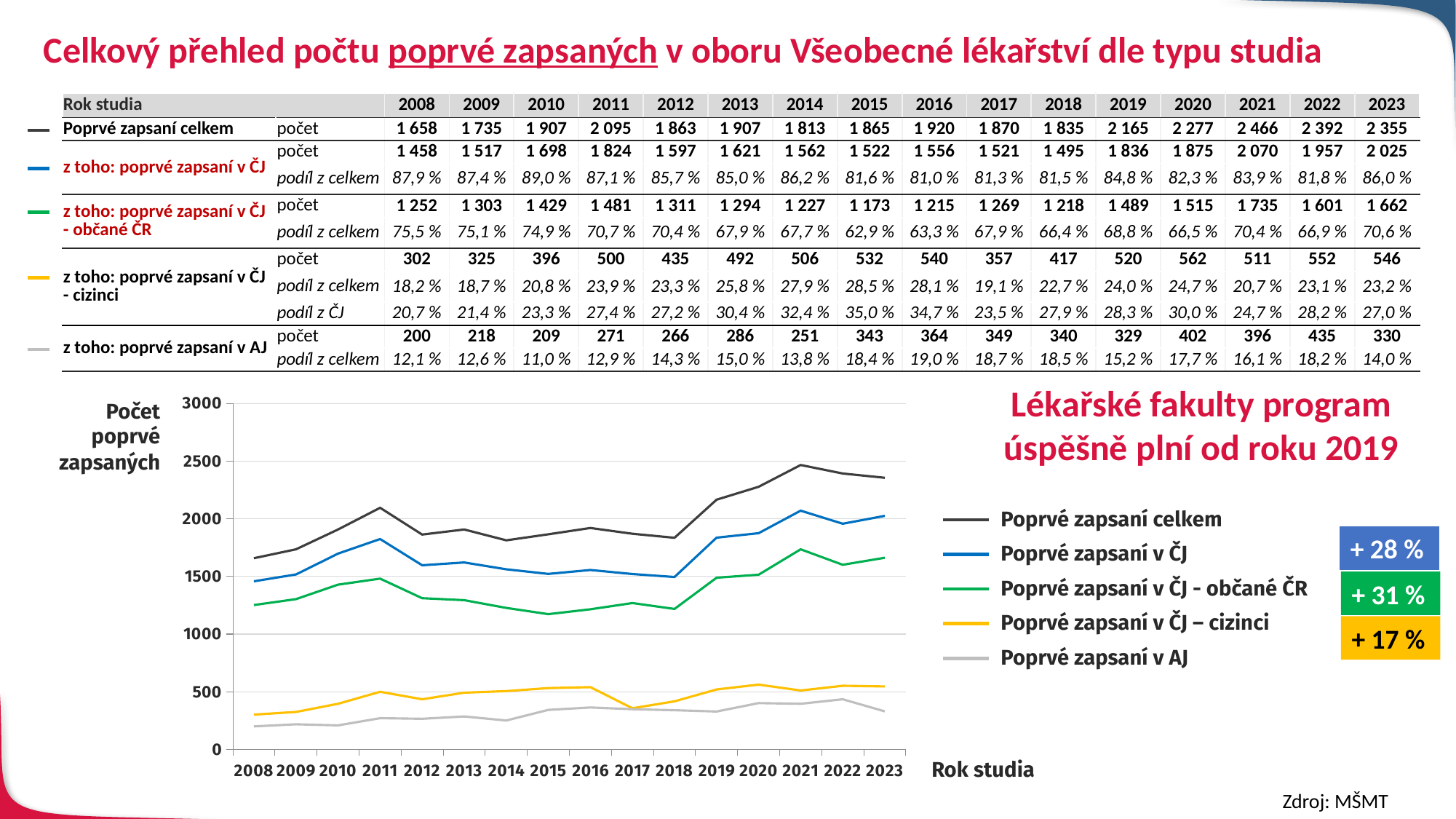

# Celkový přehled počtu poprvé zapsaných v oboru Všeobecné lékařství dle typu studia
| Rok studia |  | 2008 | 2009 | 2010 | 2011 | 2012 | 2013 | 2014 | 2015 | 2016 | 2017 | 2018 | 2019 | 2020 | 2021 | 2022 | 2023 |
| --- | --- | --- | --- | --- | --- | --- | --- | --- | --- | --- | --- | --- | --- | --- | --- | --- | --- |
| Poprvé zapsaní celkem | počet | 1 658 | 1 735 | 1 907 | 2 095 | 1 863 | 1 907 | 1 813 | 1 865 | 1 920 | 1 870 | 1 835 | 2 165 | 2 277 | 2 466 | 2 392 | 2 355 |
| z toho: poprvé zapsaní v ČJ | počet | 1 458 | 1 517 | 1 698 | 1 824 | 1 597 | 1 621 | 1 562 | 1 522 | 1 556 | 1 521 | 1 495 | 1 836 | 1 875 | 2 070 | 1 957 | 2 025 |
|  | podíl z celkem | 87,9 % | 87,4 % | 89,0 % | 87,1 % | 85,7 % | 85,0 % | 86,2 % | 81,6 % | 81,0 % | 81,3 % | 81,5 % | 84,8 % | 82,3 % | 83,9 % | 81,8 % | 86,0 % |
| z toho: poprvé zapsaní v ČJ - občané ČR | počet | 1 252 | 1 303 | 1 429 | 1 481 | 1 311 | 1 294 | 1 227 | 1 173 | 1 215 | 1 269 | 1 218 | 1 489 | 1 515 | 1 735 | 1 601 | 1 662 |
|  | podíl z celkem | 75,5 % | 75,1 % | 74,9 % | 70,7 % | 70,4 % | 67,9 % | 67,7 % | 62,9 % | 63,3 % | 67,9 % | 66,4 % | 68,8 % | 66,5 % | 70,4 % | 66,9 % | 70,6 % |
| z toho: poprvé zapsaní v ČJ - cizinci | počet | 302 | 325 | 396 | 500 | 435 | 492 | 506 | 532 | 540 | 357 | 417 | 520 | 562 | 511 | 552 | 546 |
|  | podíl z celkem | 18,2 % | 18,7 % | 20,8 % | 23,9 % | 23,3 % | 25,8 % | 27,9 % | 28,5 % | 28,1 % | 19,1 % | 22,7 % | 24,0 % | 24,7 % | 20,7 % | 23,1 % | 23,2 % |
|  | podíl z ČJ | 20,7 % | 21,4 % | 23,3 % | 27,4 % | 27,2 % | 30,4 % | 32,4 % | 35,0 % | 34,7 % | 23,5 % | 27,9 % | 28,3 % | 30,0 % | 24,7 % | 28,2 % | 27,0 % |
| z toho: poprvé zapsaní v AJ | počet | 200 | 218 | 209 | 271 | 266 | 286 | 251 | 343 | 364 | 349 | 340 | 329 | 402 | 396 | 435 | 330 |
|  | podíl z celkem | 12,1 % | 12,6 % | 11,0 % | 12,9 % | 14,3 % | 15,0 % | 13,8 % | 18,4 % | 19,0 % | 18,7 % | 18,5 % | 15,2 % | 17,7 % | 16,1 % | 18,2 % | 14,0 % |
Lékařské fakulty program úspěšně plní od roku 2019

### Chart

| Category | Poprvé zapsaní celkem | Poprvé zapsaní v ČJ | Poprvé zapsaní v ČJ - občané ČR | Poprvé zapsaní v ČJ - cizinci | Poprvé zapsaní v AJ |
|---|---|---|---|---|---|
| 2008 | 1658.0 | 1458.0 | 1252.0 | 302.0 | 200.0 |
| 2009 | 1735.0 | 1517.0 | 1303.0 | 325.0 | 218.0 |
| 2010 | 1907.0 | 1698.0 | 1429.0 | 396.0 | 209.0 |
| 2011 | 2095.0 | 1824.0 | 1481.0 | 500.0 | 271.0 |
| 2012 | 1863.0 | 1597.0 | 1311.0 | 435.0 | 266.0 |
| 2013 | 1907.0 | 1621.0 | 1294.0 | 492.0 | 286.0 |
| 2014 | 1813.0 | 1562.0 | 1227.0 | 506.0 | 251.0 |
| 2015 | 1865.0 | 1522.0 | 1173.0 | 532.0 | 343.0 |
| 2016 | 1920.0 | 1556.0 | 1215.0 | 540.0 | 364.0 |
| 2017 | 1870.0 | 1521.0 | 1269.0 | 357.0 | 349.0 |
| 2018 | 1835.0 | 1495.0 | 1218.0 | 417.0 | 340.0 |
| 2019 | 2165.0 | 1836.0 | 1489.0 | 520.0 | 329.0 |
| 2020 | 2277.0 | 1875.0 | 1515.0 | 562.0 | 402.0 |
| 2021 | 2466.0 | 2070.0 | 1735.0 | 511.0 | 396.0 |
| 2022 | 2392.0 | 1957.0 | 1601.0 | 552.0 | 435.0 |
| 2023 | 2355.0 | 2025.0 | 1662.0 | 546.0 | 330.0 |
Počet poprvé zapsaných
Poprvé zapsaní celkem
Poprvé zapsaní v ČJ
Poprvé zapsaní v ČJ - občané ČR
Poprvé zapsaní v ČJ – cizinci
Poprvé zapsaní v AJ
+ 28 %
+ 31 %
+ 17 %
Rok studia
Zdroj: MŠMT